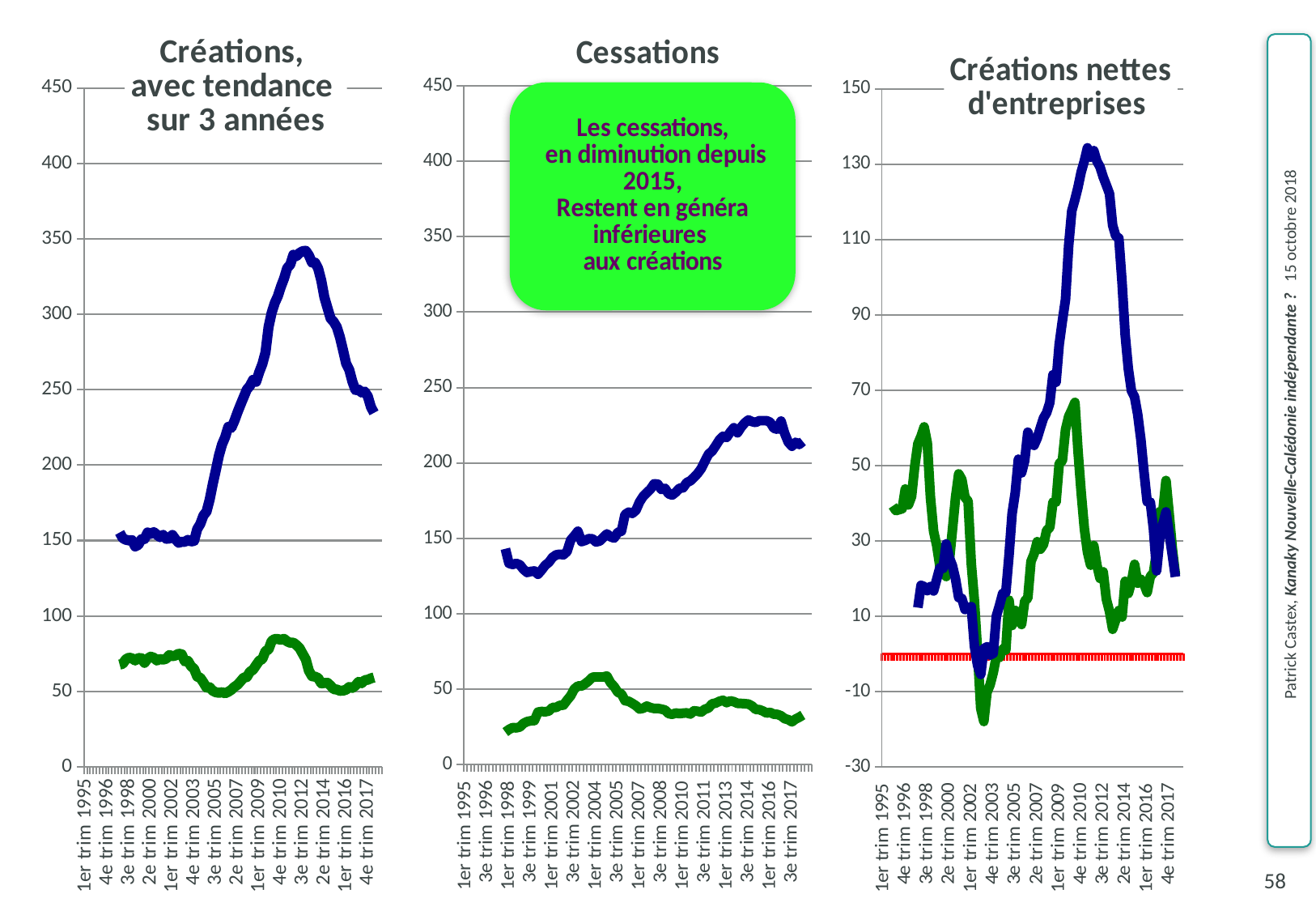

### Chart: Créations,
avec tendance
sur 3 années

| Category | Construction | Agriculture, sylviculture et pêche |
|---|---|---|
| 1er trim 1995 | 217.0 | 93.0 |
| 2e trim 1995 | 151.0 | 36.0 |
| 3e trim 1995 | 178.0 | 52.0 |
| 4e trim 1995 | 149.0 | 46.0 |
| 1er trim 1996 | 204.0 | 99.0 |
| 2e trim 1996 | 154.0 | 41.0 |
| 3e trim 1996 | 121.0 | 51.0 |
| 4e trim 1996 | 131.0 | 73.0 |
| 1er trim 1997 | 143.0 | 85.0 |
| 2e trim 1997 | 150.0 | 55.0 |
| 3e trim 1997 | 136.0 | 85.0 |
| 4e trim 1997 | 130.0 | 97.0 |
| 1er trim 1998 | 172.0 | 100.0 |
| 2e trim 1998 | 138.0 | 71.0 |
| 3e trim 1998 | 173.0 | 66.0 |
| 4e trim 1998 | 151.0 | 40.0 |
| 1er trim 1999 | 154.0 | 82.0 |
| 2e trim 1999 | 166.0 | 60.0 |
| 3e trim 1999 | 166.0 | 50.0 |
| 4e trim 1999 | 133.0 | 36.0 |
| 1er trim 2000 | 195.0 | 118.0 |
| 2e trim 2000 | 139.0 | 71.0 |
| 3e trim 2000 | 150.0 | 77.0 |
| 4e trim 2000 | 110.0 | 75.0 |
| 1er trim 2001 | 152.0 | 111.0 |
| 2e trim 2001 | 155.0 | 67.0 |
| 3e trim 2001 | 143.0 | 73.0 |
| 4e trim 2001 | 153.0 | 69.0 |
| 1er trim 2002 | 182.0 | 73.0 |
| 2e trim 2002 | 132.0 | 66.0 |
| 3e trim 2002 | 138.0 | 64.0 |
| 4e trim 2002 | 141.0 | 31.0 |
| 1er trim 2003 | 195.0 | 62.0 |
| 2e trim 2003 | 154.0 | 75.0 |
| 3e trim 2003 | 138.0 | 35.0 |
| 4e trim 2003 | 114.0 | 53.0 |
| 1er trim 2004 | 246.0 | 50.0 |
| 2e trim 2004 | 196.0 | 57.0 |
| 3e trim 2004 | 210.0 | 36.0 |
| 4e trim 2004 | 184.0 | 28.0 |
| 1er trim 2005 | 276.0 | 76.0 |
| 2e trim 2005 | 256.0 | 38.0 |
| 3e trim 2005 | 250.0 | 52.0 |
| 4e trim 2005 | 258.0 | 27.0 |
| 1er trim 2006 | 283.0 | 66.0 |
| 2e trim 2006 | 212.0 | 67.0 |
| 3e trim 2006 | 219.0 | 47.0 |
| 4e trim 2006 | 107.0 | 69.0 |
| 1er trim 2007 | 302.0 | 73.0 |
| 2e trim 2007 | 264.0 | 74.0 |
| 3e trim 2007 | 272.0 | 64.0 |
| 4e trim 2007 | 243.0 | 57.0 |
| 1er trim 2008 | 335.0 | 80.0 |
| 2e trim 2008 | 286.0 | 80.0 |
| 3e trim 2008 | 297.0 | 68.0 |
| 4è trim _x000d_2008 | 243.0 | 64.0 |
| 1er trim 2009 | 360.0 | 101.0 |
| 2e trim_x000d_ 2009 | 276.0 | 81.0 |
| 3e trim _x000d_2009 | 311.0 | 109.0 |
| 4è trim _x000d_2009 | 310.0 | 83.0 |
| 1er trim 2010 | 416.0 | 140.0 |
| 2e trim 2010 | 341.0 | 90.0 |
| 3e trim 2010 | 326.0 | 63.0 |
| 4e trim 2010 | 319.0 | 52.0 |
| 1er trim 2011 | 400.0 | 87.0 |
| 2e trim 2011 | 368.0 | 60.0 |
| 3e trim 2011 | 325.0 | 57.0 |
| 4e trim 2011 | 321.0 | 65.0 |
| 1er trim 2012 | 350.0 | 82.0 |
| 2e trim 2012 | 301.0 | 56.0 |
| 3e trim 2012 | 325.0 | 64.0 |
| 4e trim 2012 | 313.0 | 39.0 |
| 1er trim 2013 | 380.0 | 49.0 |
| 2e trim 2013 | 283.0 | 47.0 |
| 3e trim 2013 | 326.0 | 59.0 |
| 4e trim 2013 | 272.0 | 41.0 |
| 1er trim 2014 | 305.0 | 45.0 |
| 2e trim 2014 | 234.0 | 63.0 |
| 3e trim 2014 | 240.0 | 58.0 |
| 4e trim 2014 | 238.0 | 43.0 |
| 1er trim 2015 | 323.0 | 54.0 |
| 2e trim 2015 | 259.0 | 53.0 |
| 3e trim 2015 | 245.0 | 54.0 |
| 4e trim 2015 | 210.0 | 40.0 |
| 1er trim 2016 | 273.0 | 57.0 |
| 2e trim 2016 | 234.0 | 68.0 |
| 3e trim 2016 | 232.0 | 52.0 |
| 4e trim 2016 | 204.0 | 59.0 |
| 1er trim 2017 | 309.0 | 75.0 |
| 2e trim 2017 | 211.0 | 52.0 |
| 3e trim 2017 | 247.0 | 82.0 |
| 4e trim 2017 | 200.0 | 47.0 |
| 1er trim 2018 | 238.0 | 65.0 |
| 2e trim 2018 | 213.0 | 60.0 |

### Chart: Cessations

| Category | Cessations par secteur d'activité | Agriculture, sylviculture et pêche | Construction |
|---|---|---|---|
| 1er trim 1995 | None | 38.0 | 314.0 |
| 2e trim 1995 | None | 6.0 | 84.0 |
| 3e trim 1995 | None | 14.0 | 82.0 |
| 4e trim 1995 | None | 12.0 | 126.0 |
| 1er trim 1996 | None | 49.0 | 266.0 |
| 2e trim 1996 | None | 10.0 | 93.0 |
| 3e trim 1996 | None | 12.0 | 87.0 |
| 4e trim 1996 | None | 18.0 | 100.0 |
| 1er trim 1997 | None | 52.0 | 304.0 |
| 2e trim 1997 | None | 15.0 | 84.0 |
| 3e trim 1997 | None | 14.0 | 85.0 |
| 4e trim 1997 | None | 18.0 | 92.0 |
| 1er trim 1998 | None | 59.0 | 198.0 |
| 2e trim 1998 | None | 21.0 | 75.0 |
| 3e trim 1998 | None | 12.0 | 90.0 |
| 4e trim 1998 | None | 19.0 | 115.0 |
| 1er trim 1999 | None | 77.0 | 230.0 |
| 2e trim 1999 | None | 25.0 | 68.0 |
| 3e trim 1999 | None | 18.0 | 95.0 |
| 4e trim 1999 | None | 20.0 | 104.0 |
| 1er trim 2000 | None | 119.0 | 278.0 |
| 2e trim 2000 | None | 20.0 | 117.0 |
| 3e trim 2000 | None | 12.0 | 124.0 |
| 4e trim 2000 | None | 24.0 | 115.0 |
| 1er trim 2001 | None | 87.0 | 237.0 |
| 2e trim 2001 | None | 22.0 | 95.0 |
| 3e trim 2001 | None | 27.0 | 95.0 |
| 4e trim 2001 | None | 22.0 | 111.0 |
| 1er trim 2002 | None | 115.0 | 255.0 |
| 2e trim 2002 | None | 61.0 | 160.0 |
| 3e trim 2002 | None | 72.0 | 128.0 |
| 4e trim 2002 | None | 44.0 | 141.0 |
| 1er trim 2003 | None | 118.0 | 196.0 |
| 2e trim 2003 | None | 39.0 | 126.0 |
| 3e trim 2003 | None | 35.0 | 138.0 |
| 4e trim 2003 | None | 53.0 | 114.0 |
| 1er trim 2004 | None | 89.0 | 212.0 |
| 2e trim 2004 | None | 22.0 | 102.0 |
| 3e trim 2004 | None | 27.0 | 124.0 |
| 4e trim 2004 | None | 29.0 | 139.0 |
| 1er trim 2005 | None | 62.0 | 232.0 |
| 2e trim 2005 | None | 30.0 | 150.0 |
| 3e trim 2005 | None | 27.0 | 173.0 |
| 4e trim 2005 | None | 31.0 | 151.0 |
| 1er trim 2006 | None | 64.0 | 328.0 |
| 2e trim 2006 | None | 34.0 | 145.0 |
| 3e trim 2006 | None | 19.0 | 128.0 |
| 4e trim 2006 | None | 34.0 | 139.0 |
| 1er trim 2007 | None | 63.0 | 278.0 |
| 2e trim 2007 | None | 28.0 | 147.0 |
| 3e trim 2007 | None | 44.0 | 153.0 |
| 4e trim 2007 | None | 17.0 | 167.0 |
| 1er trim 2008 | None | 55.0 | 274.0 |
| 2e trim 2008 | None | 31.0 | 148.0 |
| 3e trim 2008 | None | 21.0 | 131.0 |
| 4è trim _x000d_2008 | None | 24.0 | 160.0 |
| 1er trim 2009 | None | 35.0 | 284.0 |
| 2e trim_x000d_ 2009 | None | 29.0 | 135.0 |
| 3e trim _x000d_2009 | None | 29.0 | 151.0 |
| 4è trim _x000d_2009 | None | 29.0 | 170.0 |
| 1er trim 2010 | None | 67.0 | 282.0 |
| 2e trim 2010 | None | 30.0 | 188.0 |
| 3e trim 2010 | None | 35.0 | 167.0 |
| 4e trim 2010 | None | 42.0 | 195.0 |
| 1er trim 2011 | None | 52.0 | 304.0 |
| 2e trim 2011 | None | 25.0 | 188.0 |
| 3e trim 2011 | None | 43.0 | 189.0 |
| 4e trim 2011 | None | 34.0 | 217.0 |
| 1er trim 2012 | None | 68.0 | 308.0 |
| 2e trim 2012 | None | 35.0 | 178.0 |
| 3e trim 2012 | None | 43.0 | 197.0 |
| 4e trim 2012 | None | 37.0 | 199.0 |
| 1er trim 2013 | None | 48.0 | 273.0 |
| 2e trim 2013 | None | 45.0 | 231.0 |
| 3e trim 2013 | None | 28.0 | 201.0 |
| 4e trim 2013 | None | 29.0 | 155.0 |
| 1er trim 2014 | None | 51.0 | 348.0 |
| 2e trim 2014 | None | 23.0 | 223.0 |
| 3e trim 2014 | None | 40.0 | 212.0 |
| 4e trim 2014 | None | 19.0 | 204.0 |
| 1er trim 2015 | None | 41.0 | 301.0 |
| 2e trim 2015 | None | 33.0 | 192.0 |
| 3e trim 2015 | None | 32.0 | 197.0 |
| 4e trim 2015 | None | 21.0 | 199.0 |
| 1er trim 2016 | None | 53.0 | 261.0 |
| 2e trim 2016 | None | 31.0 | 183.0 |
| 3e trim 2016 | None | 26.0 | 193.0 |
| 4e trim 2016 | None | 18.0 | 220.0 |
| 1er trim 2017 | None | 28.0 | 250.0 |
| 2e trim 2017 | None | 15.0 | 153.0 |
| 3e trim 2017 | None | 23.0 | 180.0 |
| 4e trim 2017 | None | 41.0 | 235.0 |
| 1er trim 2018 | None | 55.0 | 284.0 |
| 2e trim 2018 | None | 51.0 | 216.0 |

### Chart: Créations nettes d'entreprises

| Category | Agriculture, sylviculture et pêche | Construction |
|---|---|---|
| 1er trim 1995 | 55.0 | -97.0 |
| 2e trim 1995 | 30.0 | 67.0 |
| 3e trim 1995 | 38.0 | 96.0 |
| 4e trim 1995 | 34.0 | 23.0 |
| 1er trim 1996 | 50.0 | -62.0 |
| 2e trim 1996 | 31.0 | 61.0 |
| 3e trim 1996 | 39.0 | 34.0 |
| 4e trim 1996 | 55.0 | 31.0 |
| 1er trim 1997 | 33.0 | -161.0 |
| 2e trim 1997 | 40.0 | 66.0 |
| 3e trim 1997 | 71.0 | 51.0 |
| 4e trim 1997 | 79.0 | 38.0 |
| 1er trim 1998 | 41.0 | -26.0 |
| 2e trim 1998 | 50.0 | 63.0 |
| 3e trim 1998 | 54.0 | 83.0 |
| 4e trim 1998 | 21.0 | 36.0 |
| 1er trim 1999 | 5.0 | -76.0 |
| 2e trim 1999 | 35.0 | 98.0 |
| 3e trim 1999 | 32.0 | 71.0 |
| 4e trim 1999 | 16.0 | 29.0 |
| 1er trim 2000 | -1.0 | -83.0 |
| 2e trim 2000 | 51.0 | 22.0 |
| 3e trim 2000 | 65.0 | 26.0 |
| 4e trim 2000 | 51.0 | -5.0 |
| 1er trim 2001 | 24.0 | -85.0 |
| 2e trim 2001 | 45.0 | 60.0 |
| 3e trim 2001 | 46.0 | 48.0 |
| 4e trim 2001 | 47.0 | 42.0 |
| 1er trim 2002 | -42.0 | -73.0 |
| 2e trim 2002 | 5.0 | -28.0 |
| 3e trim 2002 | -8.0 | 10.0 |
| 4e trim 2002 | -13.0 | 0.0 |
| 1er trim 2003 | -56.0 | -1.0 |
| 2e trim 2003 | 36.0 | 28.0 |
| 3e trim 2003 | 0.0 | 0.0 |
| 4e trim 2003 | 0.0 | 0.0 |
| 1er trim 2004 | -39.0 | 34.0 |
| 2e trim 2004 | 35.0 | 94.0 |
| 3e trim 2004 | 9.0 | 86.0 |
| 4e trim 2004 | -1.0 | 45.0 |
| 1er trim 2005 | 14.0 | 44.0 |
| 2e trim 2005 | 8.0 | 106.0 |
| 3e trim 2005 | 25.0 | 77.0 |
| 4e trim 2005 | -4.0 | 107.0 |
| 1er trim 2006 | 2.0 | -45.0 |
| 2e trim 2006 | 33.0 | 67.0 |
| 3e trim 2006 | 28.0 | 91.0 |
| 4e trim 2006 | 35.0 | -32.0 |
| 1er trim 2007 | 10.0 | 24.0 |
| 2e trim 2007 | 46.0 | 117.0 |
| 3e trim 2007 | 20.0 | 119.0 |
| 4e trim 2007 | 40.0 | 76.0 |
| 1er trim 2008 | 25.0 | 61.0 |
| 2e trim 2008 | 49.0 | 138.0 |
| 3e trim 2008 | 47.0 | 166.0 |
| 4è trim _x000d_2008 | 40.0 | 83.0 |
| 1er trim 2009 | 66.0 | 76.0 |
| 2e trim_x000d_ 2009 | 52.0 | 141.0 |
| 3e trim _x000d_2009 | 80.0 | 160.0 |
| 4è trim _x000d_2009 | 54.0 | 140.0 |
| 1er trim 2010 | 73.0 | 134.0 |
| 2e trim 2010 | 60.0 | 153.0 |
| 3e trim 2010 | 28.0 | 159.0 |
| 4e trim 2010 | 10.0 | 124.0 |
| 1er trim 2011 | 35.0 | 96.0 |
| 2e trim 2011 | 35.0 | 180.0 |
| 3e trim 2011 | 14.0 | 136.0 |
| 4e trim 2011 | 31.0 | 104.0 |
| 1er trim 2012 | 14.0 | 42.0 |
| 2e trim 2012 | 21.0 | 123.0 |
| 3e trim 2012 | 21.0 | 128.0 |
| 4e trim 2012 | 2.0 | 114.0 |
| 1er trim 2013 | 1.0 | 107.0 |
| 2e trim 2013 | 2.0 | 52.0 |
| 3e trim 2013 | 31.0 | 125.0 |
| 4e trim 2013 | 12.0 | 117.0 |
| 1er trim 2014 | -6.0 | -43.0 |
| 2e trim 2014 | 40.0 | 11.0 |
| 3e trim 2014 | 18.0 | 28.0 |
| 4e trim 2014 | 24.0 | 34.0 |
| 1er trim 2015 | 13.0 | 22.0 |
| 2e trim 2015 | 20.0 | 67.0 |
| 3e trim 2015 | 22.0 | 48.0 |
| 4e trim 2015 | 19.0 | 11.0 |
| 1er trim 2016 | 4.0 | 12.0 |
| 2e trim 2016 | 37.0 | 51.0 |
| 3e trim 2016 | 26.0 | 39.0 |
| 4e trim 2016 | 41.0 | -16.0 |
| 1er trim 2017 | 47.0 | 59.0 |
| 2e trim 2017 | 37.0 | 58.0 |
| 3e trim 2017 | 59.0 | 67.0 |
| 4e trim 2017 | 6.0 | -35.0 |
| 1er trim 2018 | 10.0 | -46.0 |
| 2e trim 2018 | 9.0 | -3.0 |